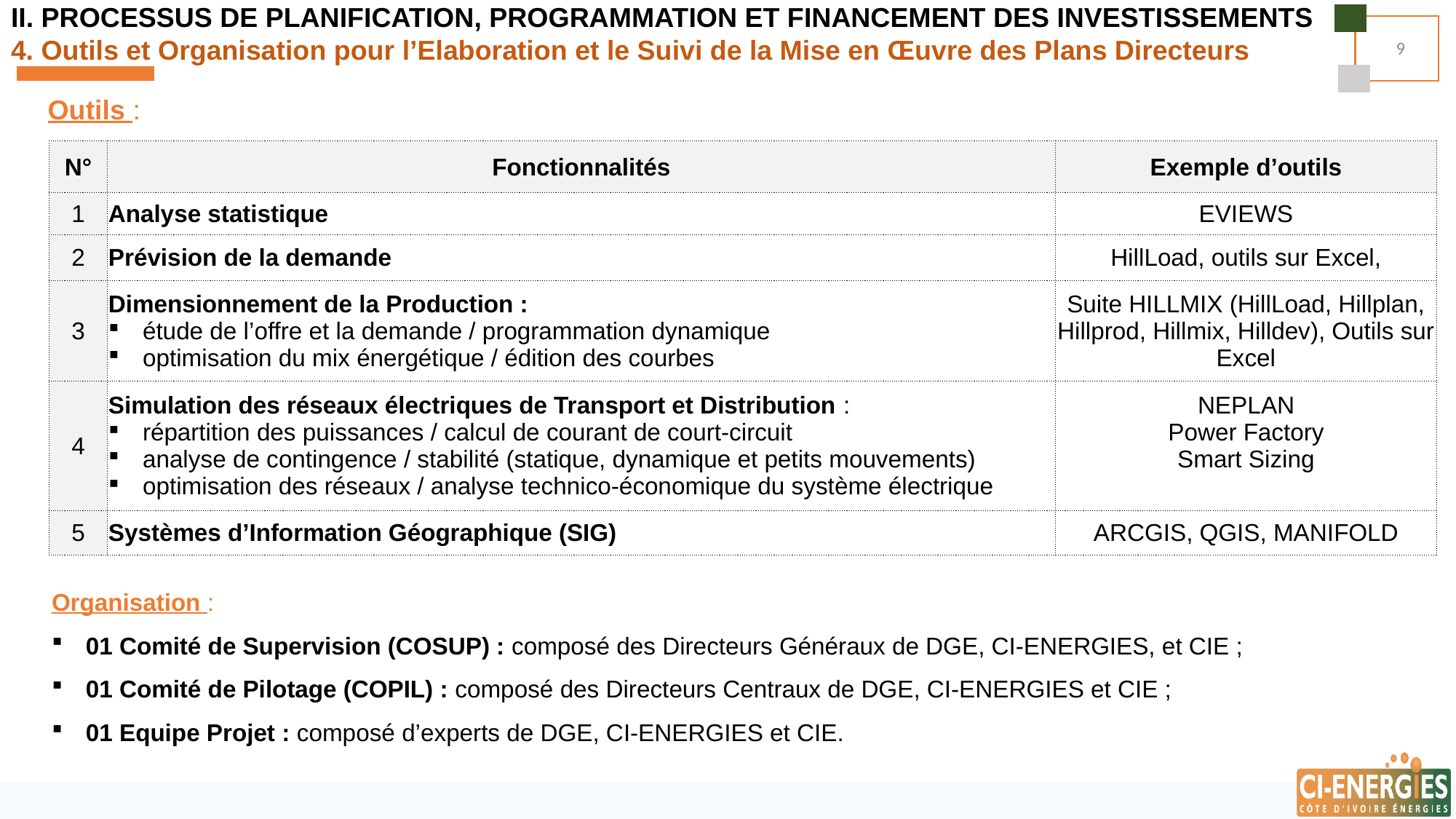

II. PROCESSUS DE PLANIFICATION, PROGRAMMATION ET FINANCEMENT DES INVESTISSEMENTS
4. Outils et Organisation pour l’Elaboration et le Suivi de la Mise en Œuvre des Plans Directeurs
9
Outils :
| N° | Fonctionnalités | Exemple d’outils |
| --- | --- | --- |
| 1 | Analyse statistique | EVIEWS |
| 2 | Prévision de la demande | HillLoad, outils sur Excel, |
| 3 | Dimensionnement de la Production : étude de l’offre et la demande / programmation dynamique optimisation du mix énergétique / édition des courbes | Suite HILLMIX (HillLoad, Hillplan, Hillprod, Hillmix, Hilldev), Outils sur Excel |
| 4 | Simulation des réseaux électriques de Transport et Distribution : répartition des puissances / calcul de courant de court-circuit analyse de contingence / stabilité (statique, dynamique et petits mouvements) optimisation des réseaux / analyse technico-économique du système électrique | NEPLAN Power Factory Smart Sizing |
| 5 | Systèmes d’Information Géographique (SIG) | ARCGIS, QGIS, MANIFOLD |
Organisation :
01 Comité de Supervision (COSUP) : composé des Directeurs Généraux de DGE, CI-ENERGIES, et CIE ;
01 Comité de Pilotage (COPIL) : composé des Directeurs Centraux de DGE, CI-ENERGIES et CIE ;
01 Equipe Projet : composé d’experts de DGE, CI-ENERGIES et CIE.